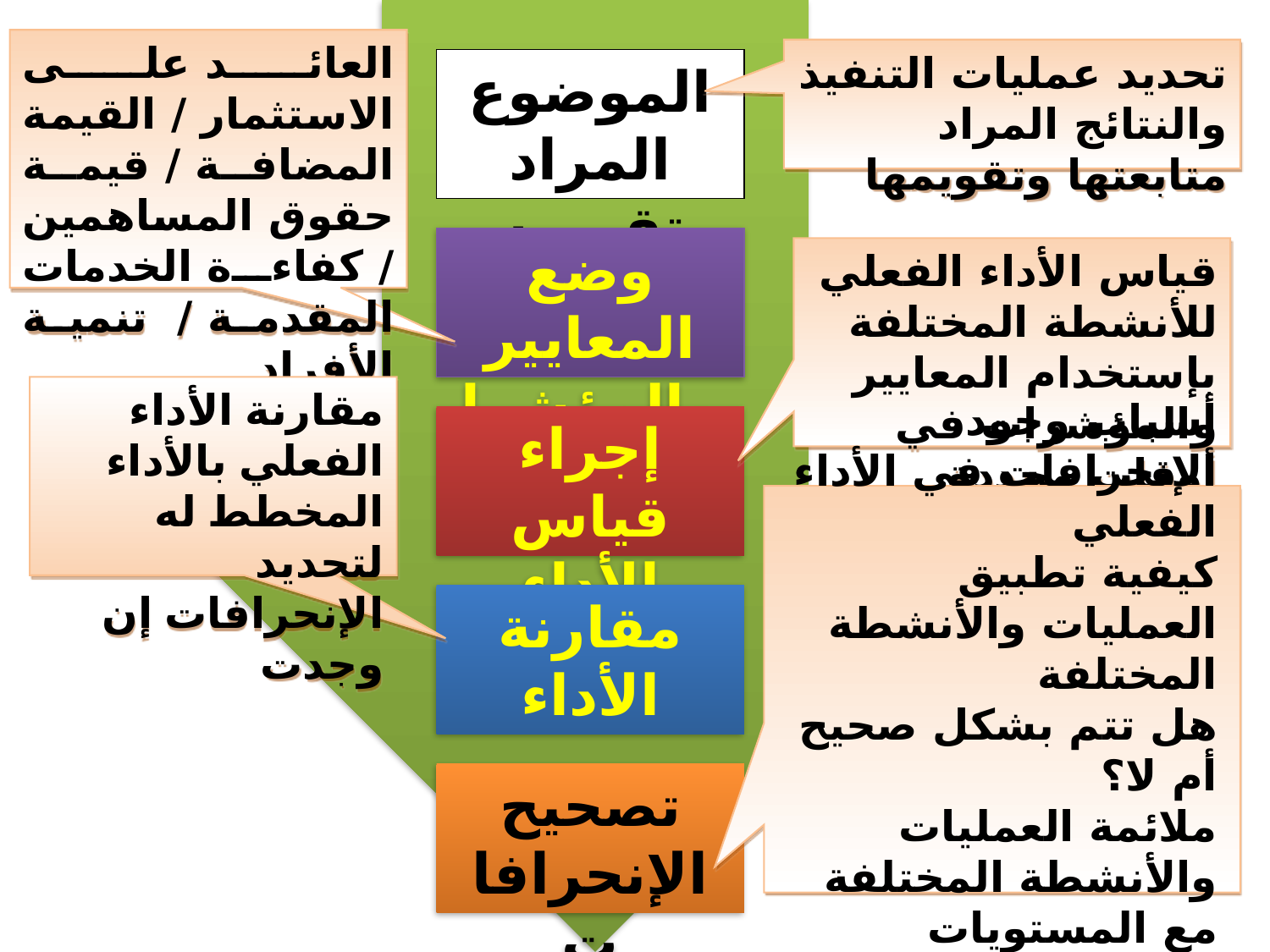

الموضوع المراد تقويمه
تحديد عمليات التنفيذ والنتائج المراد متابعتها وتقويمها

العائد على الاستثمار / القيمة المضافة / قيمة حقوق المساهمين / كفاءة الخدمات المقدمة /  تنمية الأفراد
وضع المعايير والمؤشرات
قياس الأداء الفعلي للأنشطة المختلفة بإستخدام المعايير والمؤشرات في أوقات محددة مسبقاً
إجراء قياس الأداء
مقارنة الأداء الفعلي بالأداء المخطط له لتحديد الإنحرافات إن وجدت
مقارنة الأداء

أسباب وجود الإنحرافات في الأداء الفعلي
كيفية تطبيق العمليات والأنشطة المختلفة
هل تتم بشكل صحيح أم لا؟
ملائمة العمليات والأنشطة المختلفة مع المستويات والأهداف المرغوبة
تصحيح الإنحرافات